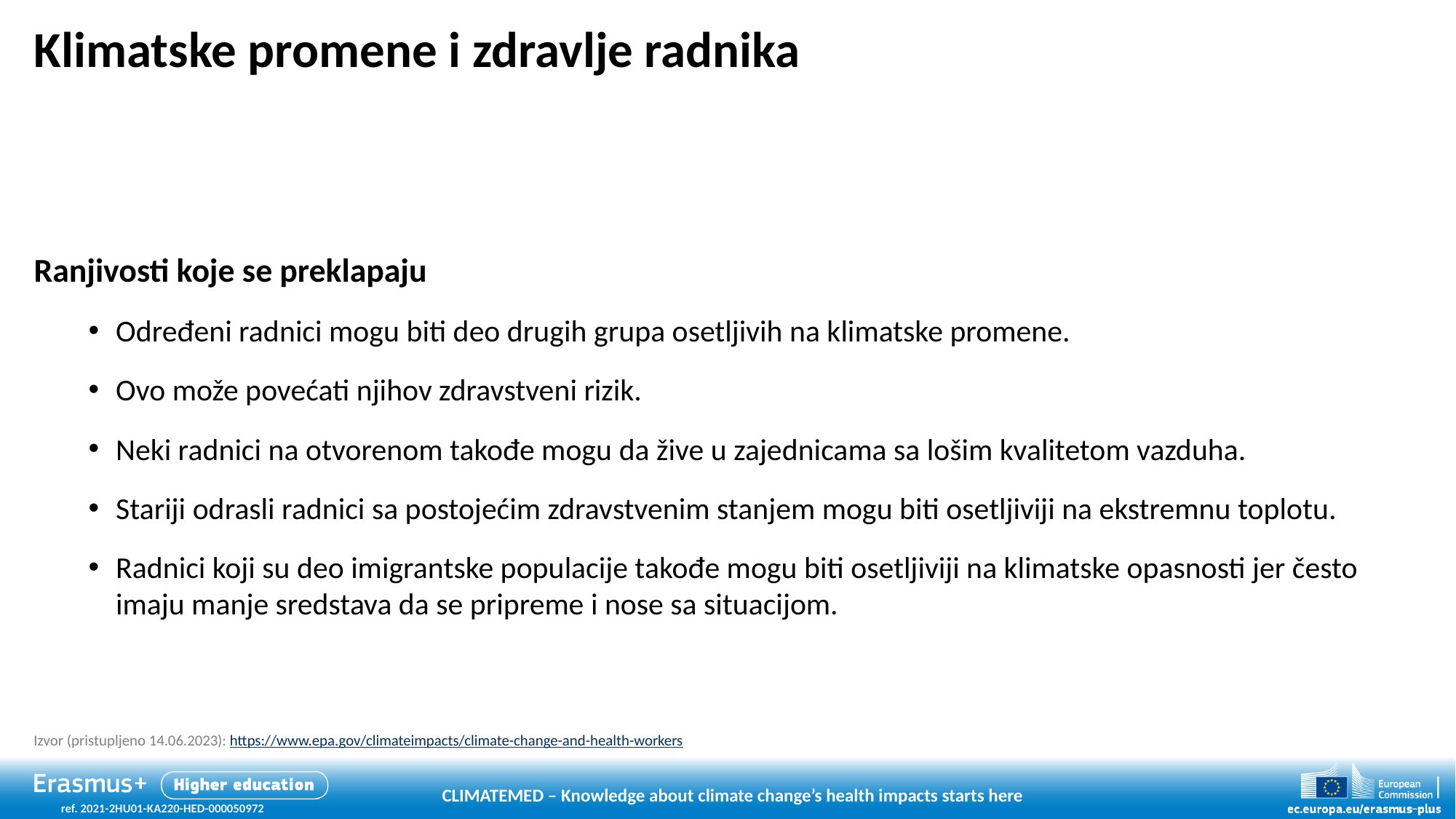

# Klimatske promene i zdravlje radnika
Ranjivosti koje se preklapaju
Određeni radnici mogu biti deo drugih grupa osetljivih na klimatske promene.
Ovo može povećati njihov zdravstveni rizik.
Neki radnici na otvorenom takođe mogu da žive u zajednicama sa lošim kvalitetom vazduha.
Stariji odrasli radnici sa postojećim zdravstvenim stanjem mogu biti osetljiviji na ekstremnu toplotu.
Radnici koji su deo imigrantske populacije takođe mogu biti osetljiviji na klimatske opasnosti jer često imaju manje sredstava da se pripreme i nose sa situacijom.
Izvor (pristupljeno 14.06.2023): https://www.epa.gov/climateimpacts/climate-change-and-health-workers